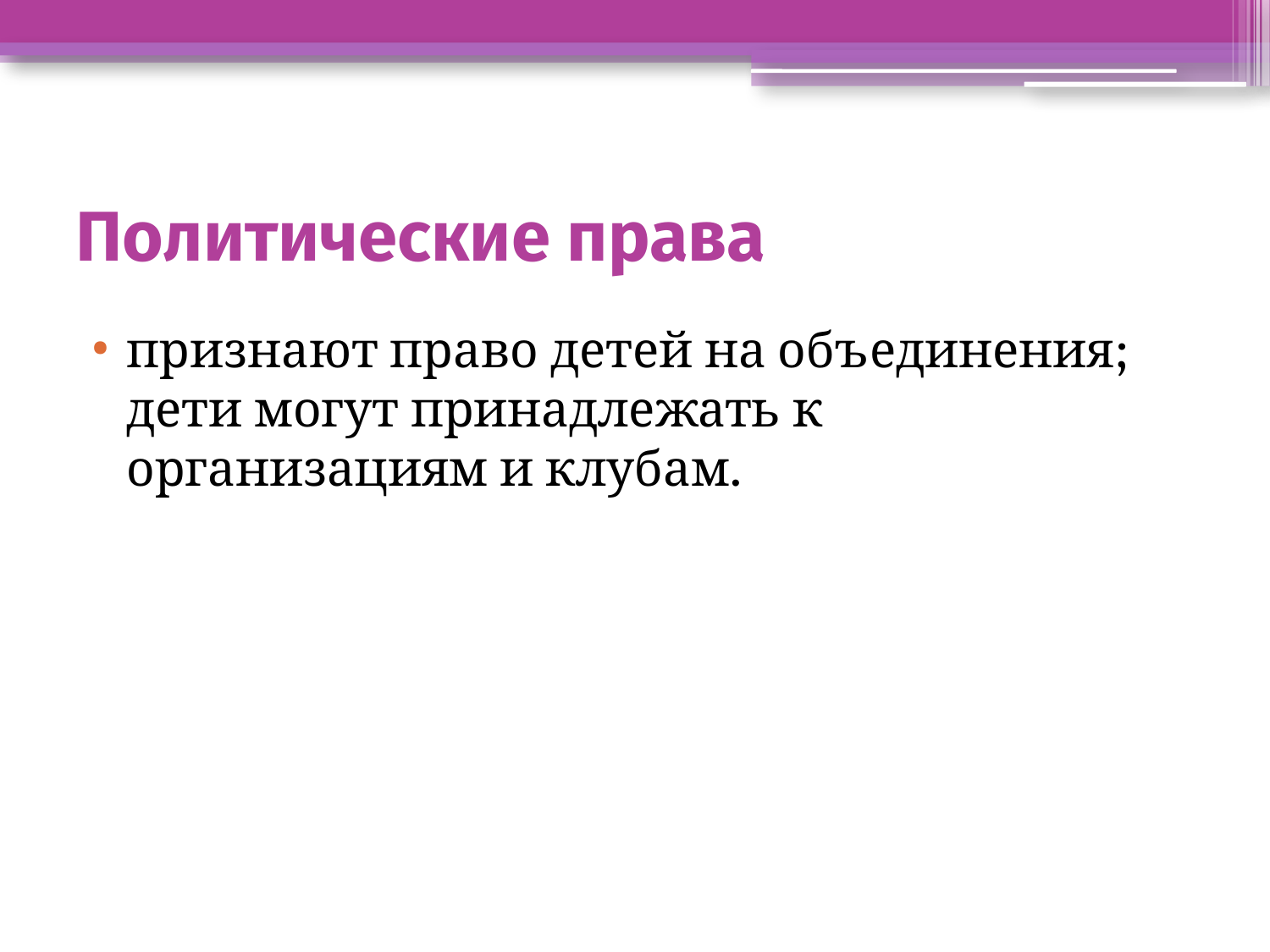

# Политические права
признают право детей на объединения;
дети могут принадлежать к организациям и клубам.